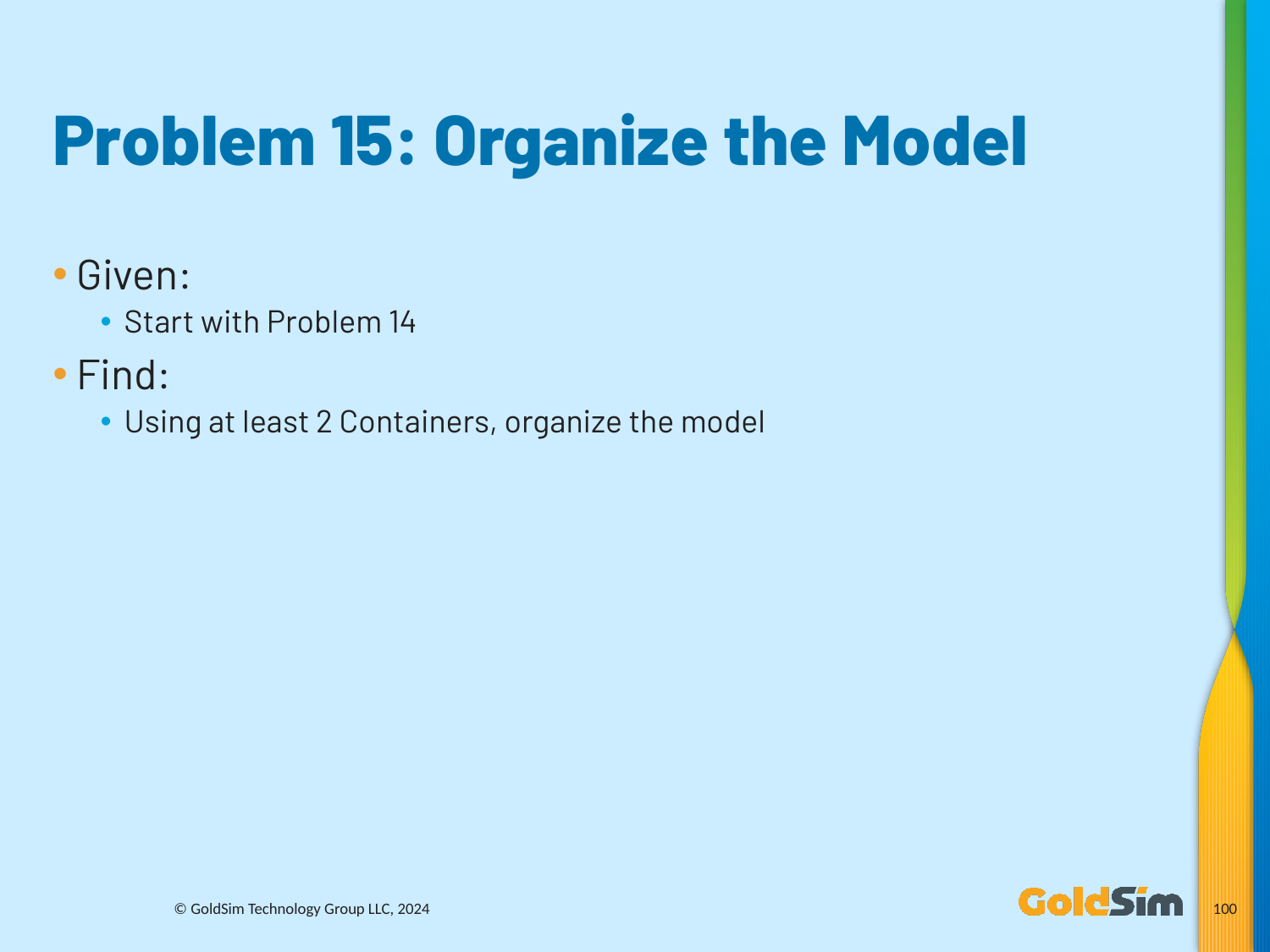

# Problem 15: Organize the Model
Given:
Start with Problem 14
Find:
Using at least 2 Containers, organize the model
© GoldSim Technology Group LLC, 2024
100